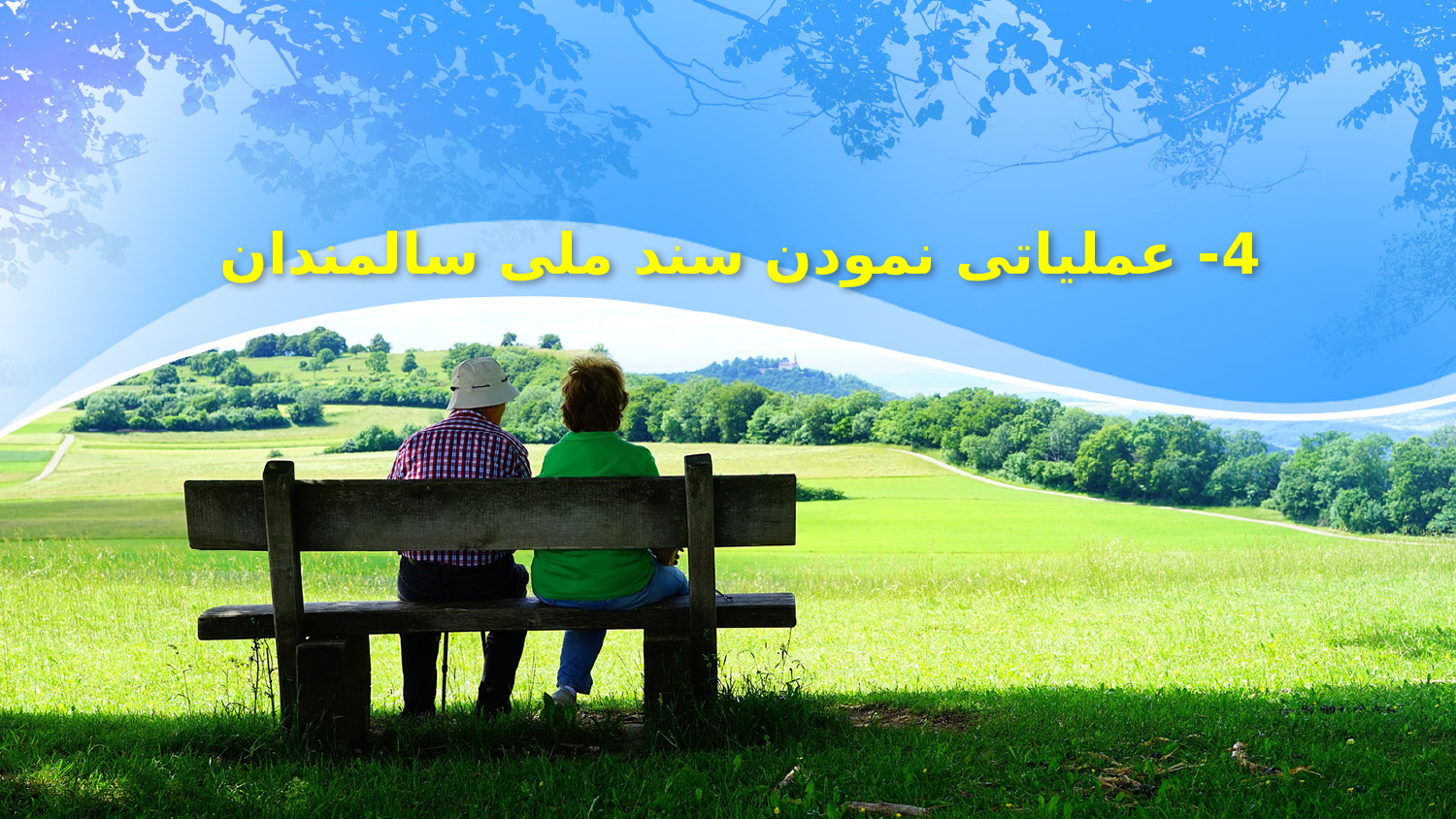

# 4- عملیاتی نمودن سند ملی سالمندان